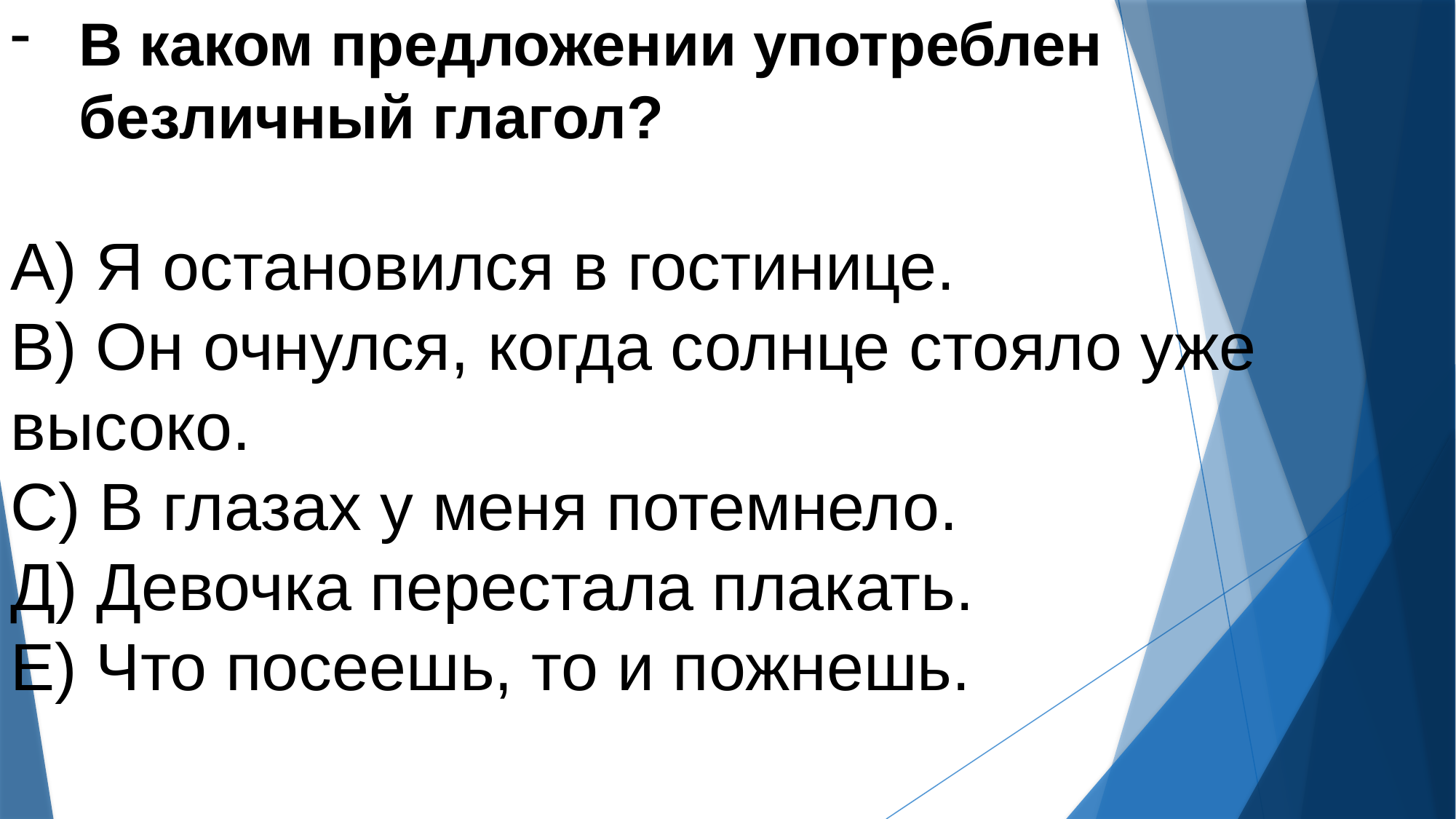

В каком предложении употреблен безличный глагол?

А) Я остановился в гостинице.
В) Он очнулся, когда солнце стояло уже высоко.
С) В глазах у меня потемнело.
Д) Девочка перестала плакать.
Е) Что посеешь, то и пожнешь.